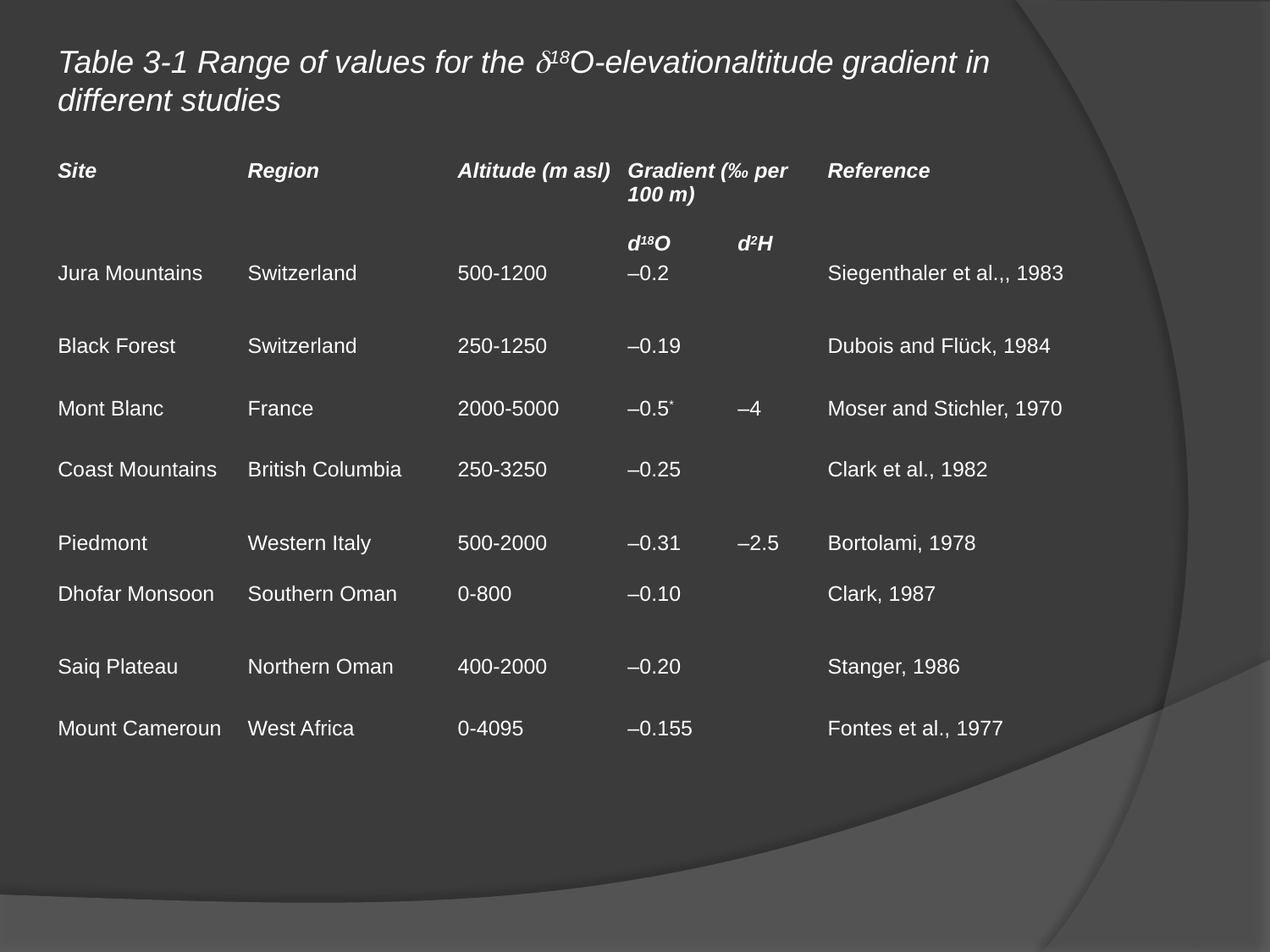

Table 3-1 Range of values for the δ18O-elevationaltitude gradient in different studies
| Site | Region | Altitude (m asl) | Gradient (‰ per 100 m) |  | Reference |
| --- | --- | --- | --- | --- | --- |
|  |  |  | d18O | d2H |  |
| Jura Mountains | Switzerland | 500-1200 | –0.2 |  | Siegenthaler et al.,, 1983 |
| Black Forest | Switzerland | 250-1250 | –0.19 |  | Dubois and Flück, 1984 |
| Mont Blanc | France | 2000-5000 | –0.5\* | –4 | Moser and Stichler, 1970 |
| Coast Mountains | British Columbia | 250-3250 | –0.25 |  | Clark et al., 1982 |
| Piedmont | Western Italy | 500-2000 | –0.31 | –2.5 | Bortolami, 1978 |
| Dhofar Monsoon | Southern Oman | 0-800 | –0.10 |  | Clark, 1987 |
| Saiq Plateau | Northern Oman | 400-2000 | –0.20 |  | Stanger, 1986 |
| Mount Cameroun | West Africa | 0-4095 | –0.155 |  | Fontes et al., 1977 |